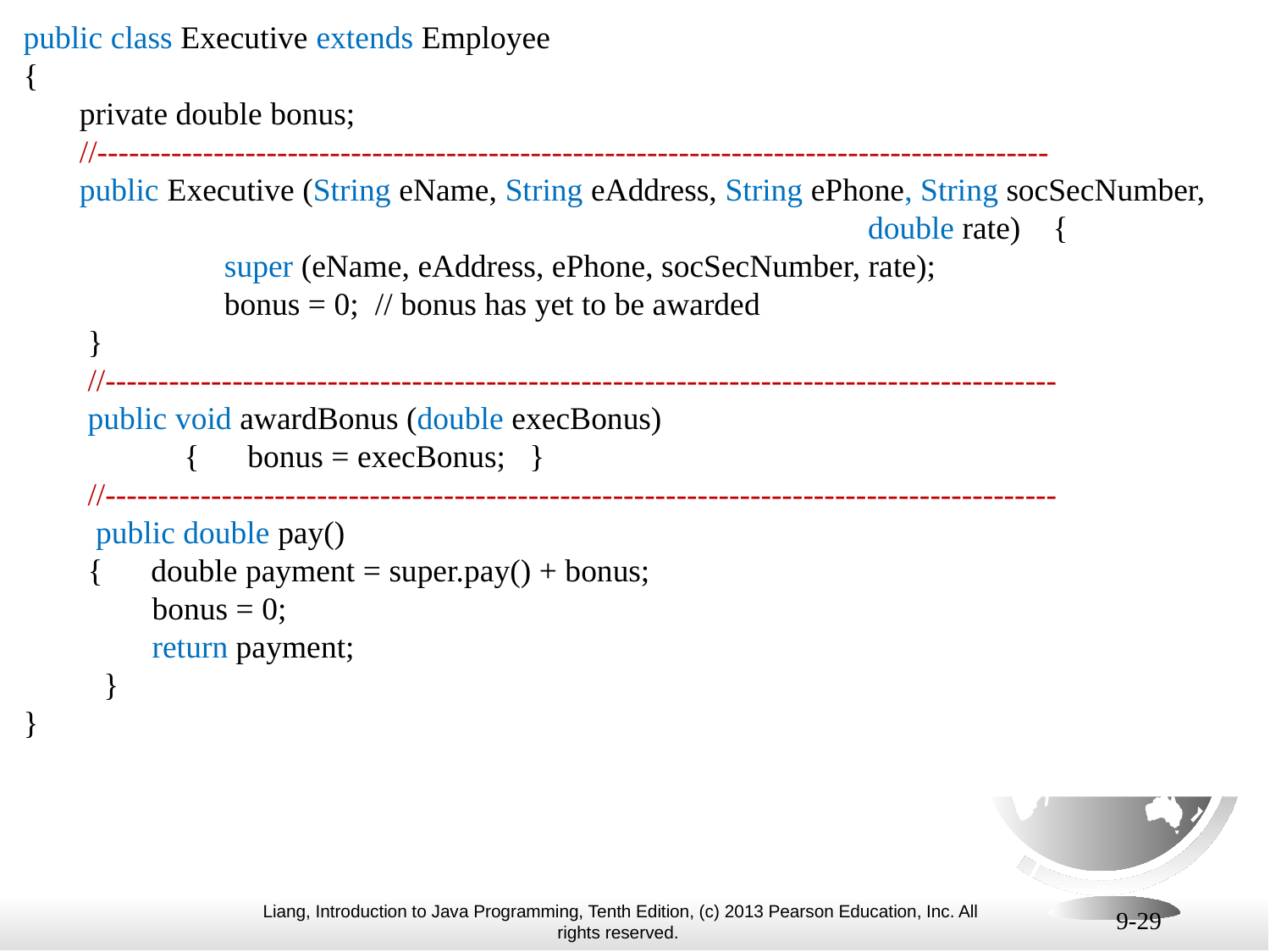

public class Executive extends Employee
{
       private double bonus;
       //------------------------------------------------------------------------------------------
       public Executive (String eName, String eAddress, String ePhone, String socSecNumber,
                                                                                                         double rate)    {
                         super (eName, eAddress, ePhone, socSecNumber, rate);
                         bonus = 0;  // bonus has yet to be awarded
        }
        //------------------------------------------------------------------------------------------
        public void awardBonus (double execBonus)
                    {      bonus = execBonus;   }
        //------------------------------------------------------------------------------------------
         public double pay()
        {      double payment = super.pay() + bonus;
                bonus = 0;
                return payment;
          }
}

9-29